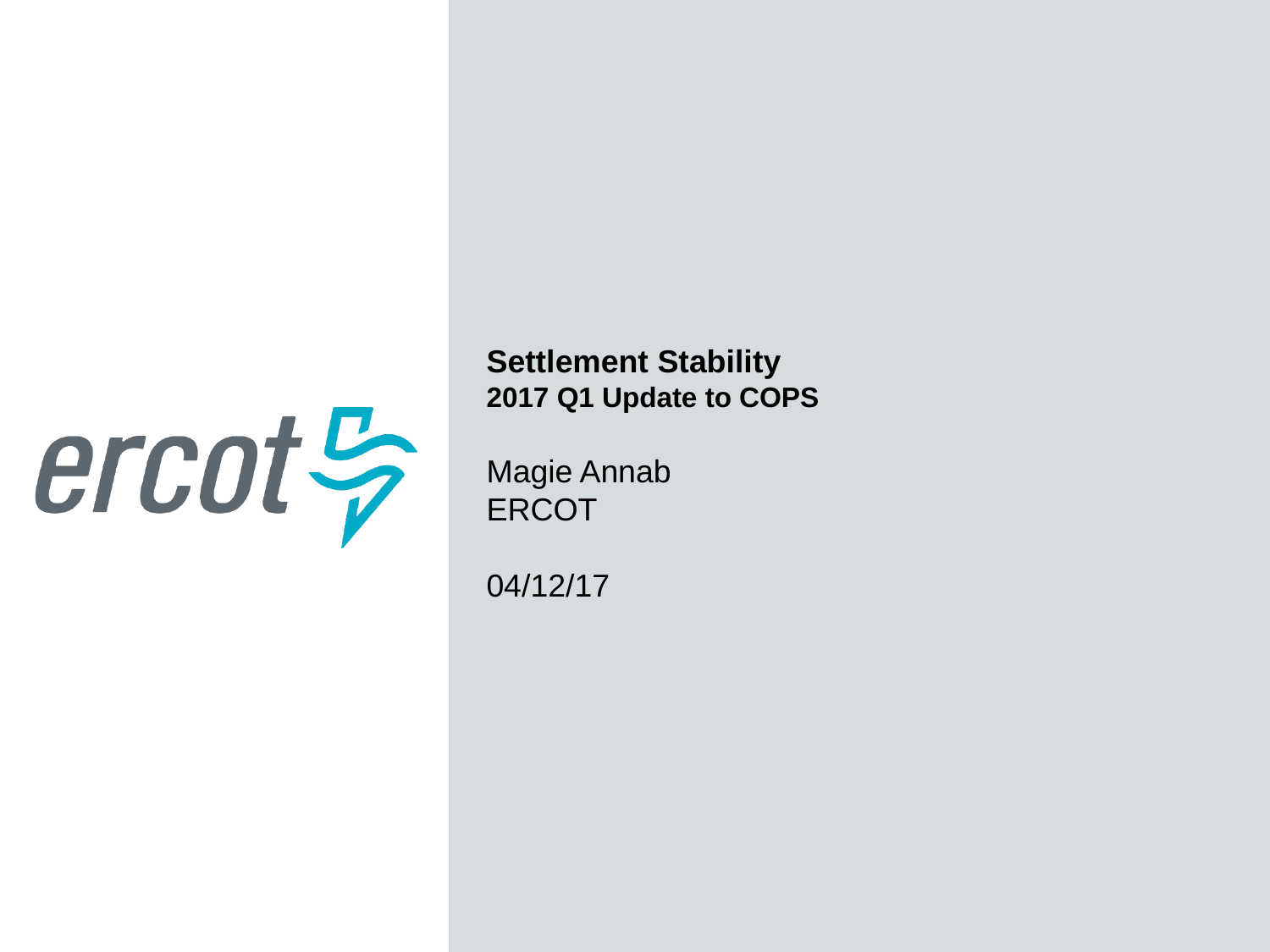

Settlement Stability
2017 Q1 Update to COPS

Magie Annab
ERCOT

04/12/17